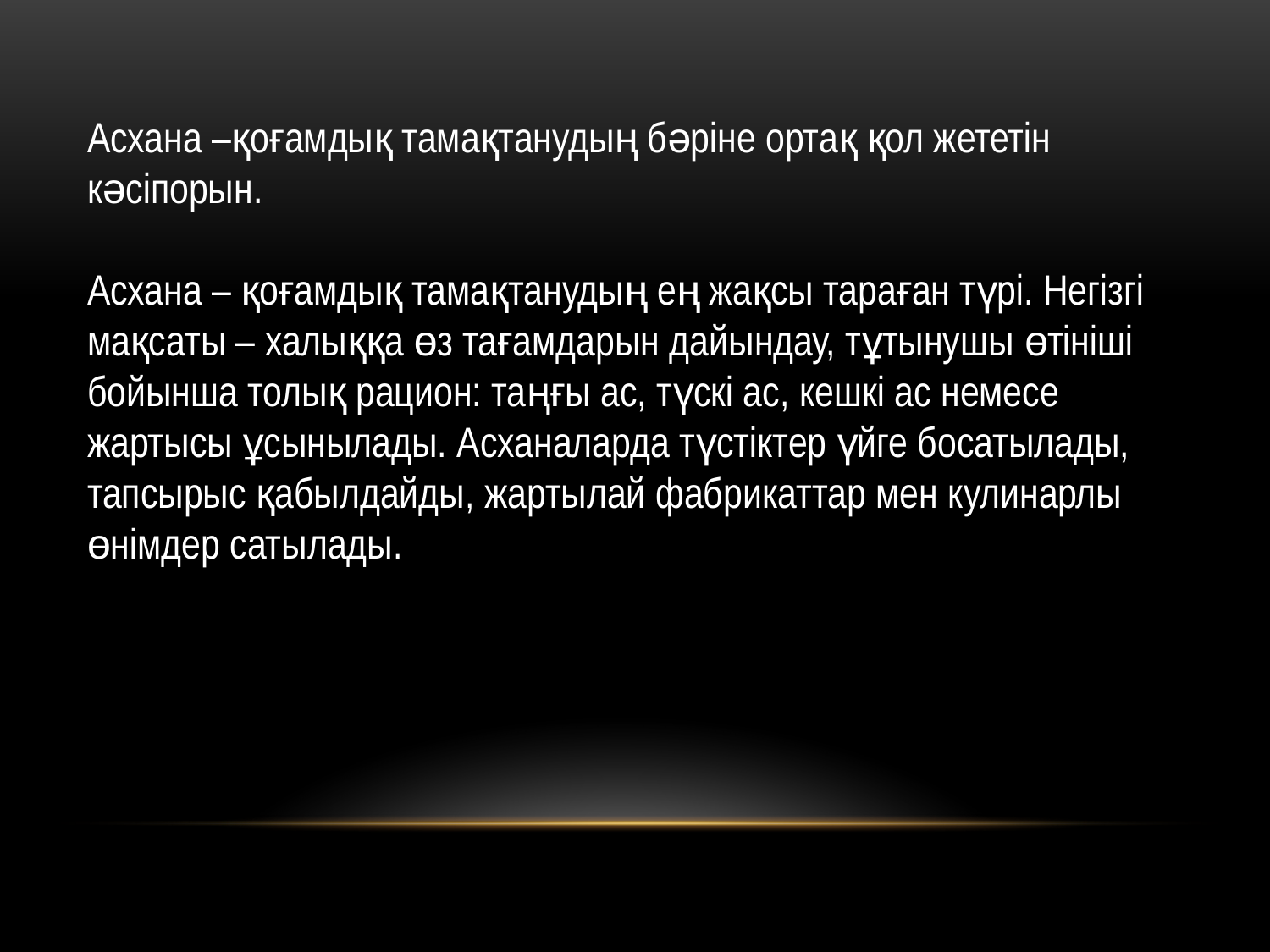

Асхана –қоғамдық тамақтанудың бәріне ортақ қол жететін кәсіпорын.

Асхана – қоғамдық тамақтанудың ең жақсы тараған түрі. Негізгі мақсаты – халыққа өз тағамдарын дайындау, тұтынушы өтініші бойынша толық рацион: таңғы ас, түскі ас, кешкі ас немесе жартысы ұсынылады. Асханаларда түстіктер үйге босатылады, тапсырыс қабылдайды, жартылай фабрикаттар мен кулинарлы өнімдер сатылады.